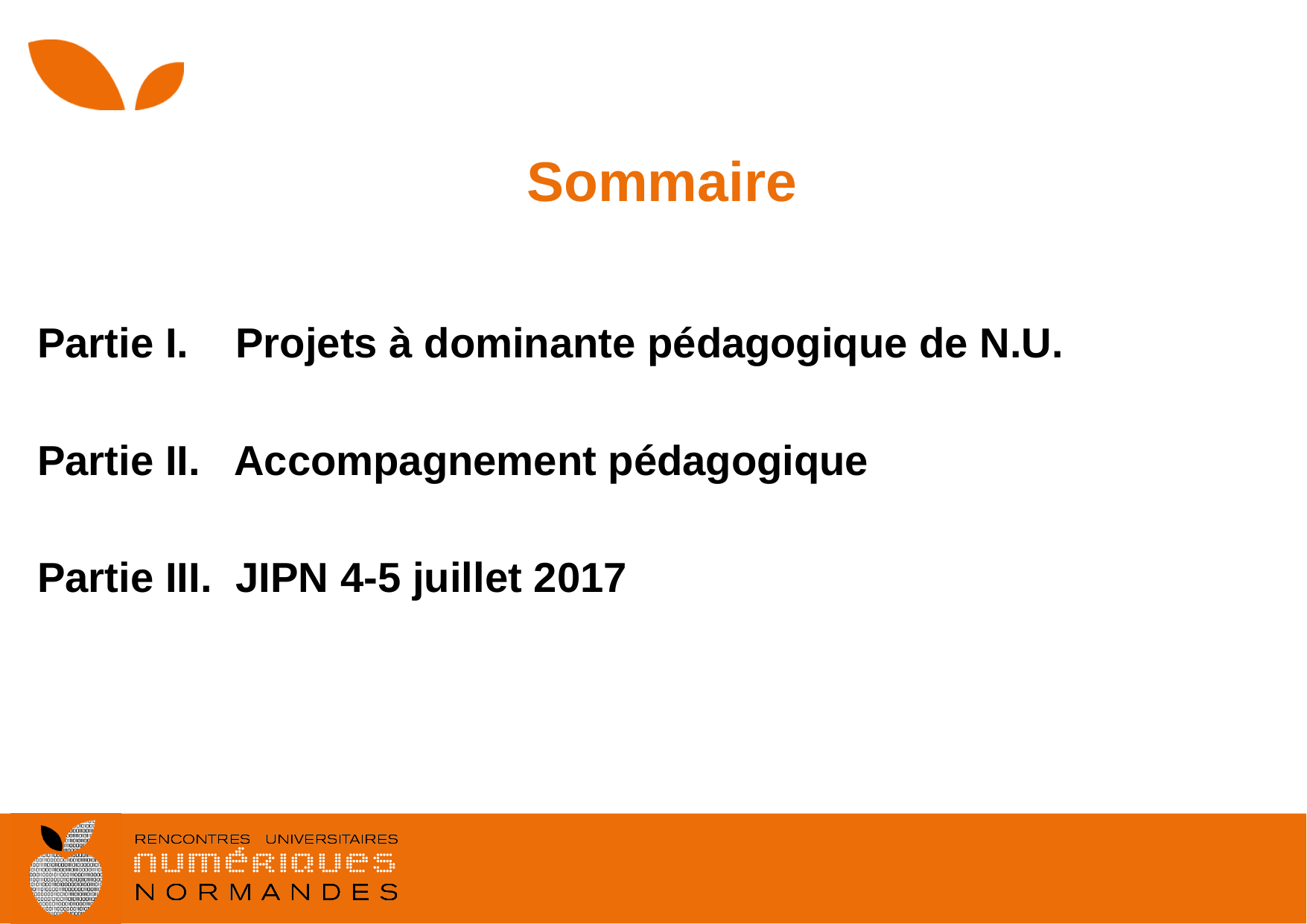

Sommaire

Partie I.    Projets à dominante pédagogique de N.U.

Partie II.   Accompagnement pédagogique

Partie III.  JIPN 4-5 juillet 2017